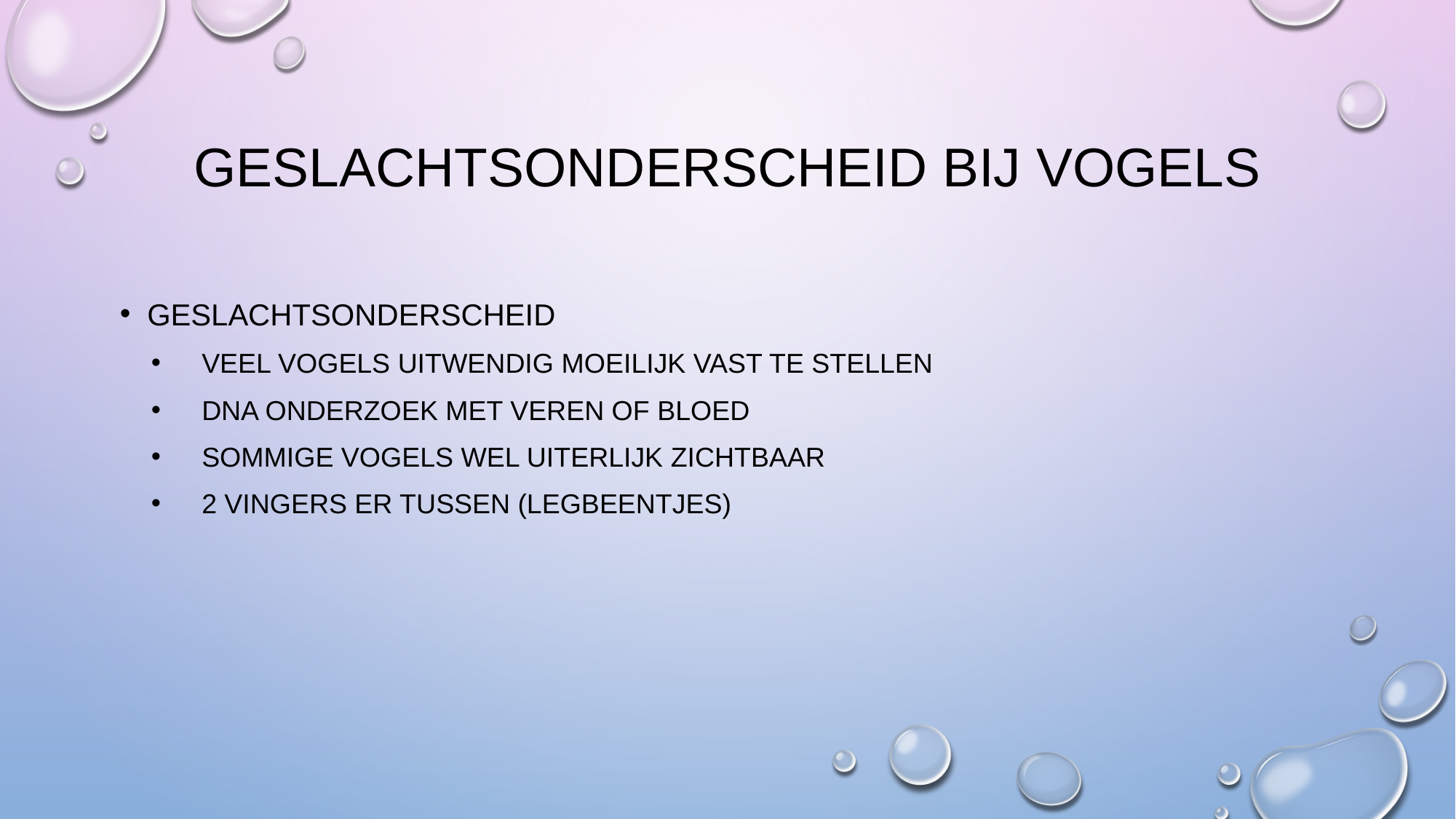

# Geslachtsonderscheid bij vogels
Geslachtsonderscheid
Veel vogels uitwendig moeilijk vast te stellen
DNA onderzoek met veren of bloed
Sommige vogels wel uiterlijk zichtbaar
2 vingers er tussen (legbeentjes)